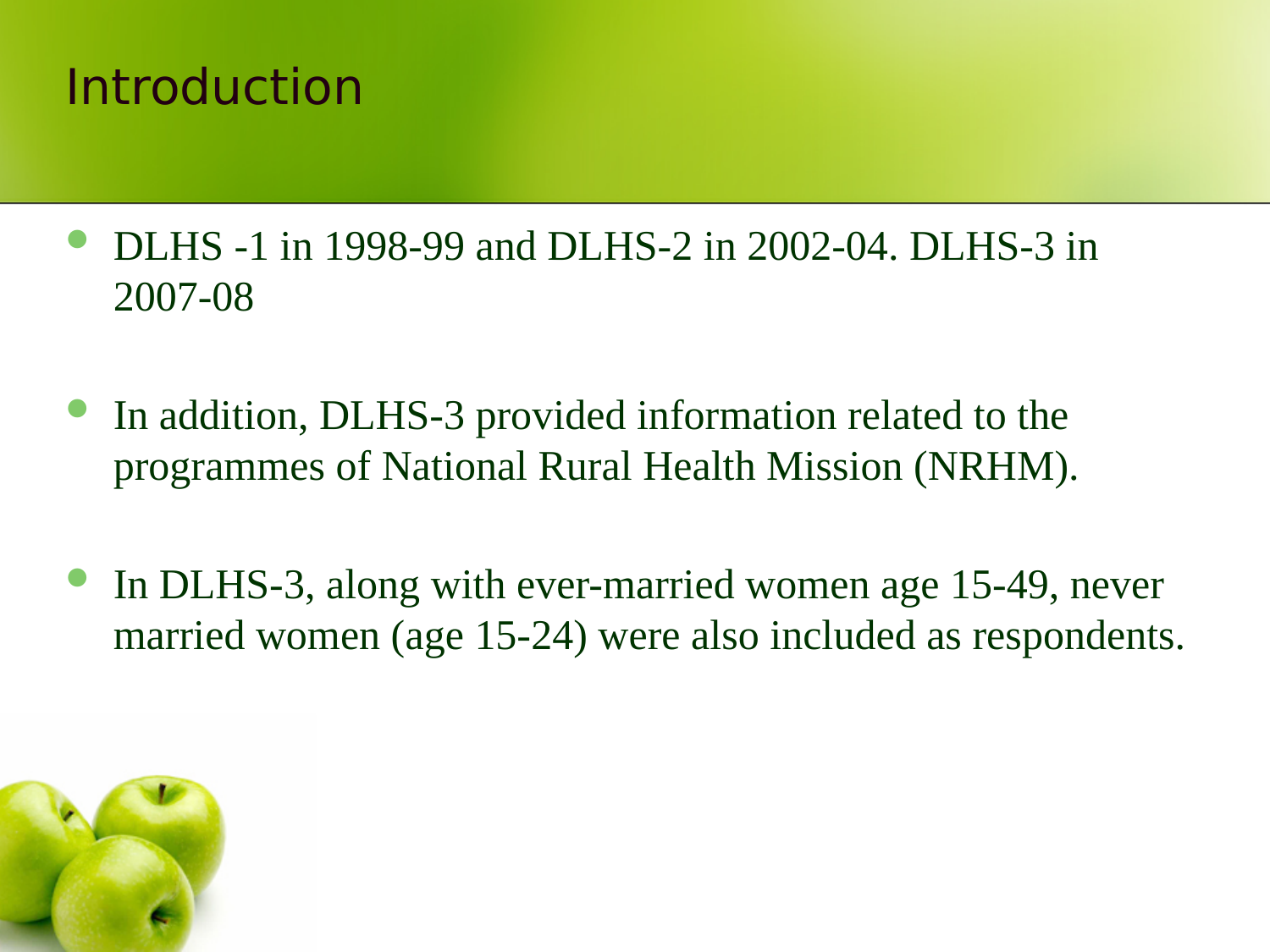

# Introduction
DLHS -1 in 1998-99 and DLHS-2 in 2002-04. DLHS-3 in 2007-08

In addition, DLHS-3 provided information related to the programmes of National Rural Health Mission (NRHM).

In DLHS-3, along with ever-married women age 15-49, never married women (age 15-24) were also included as respondents.